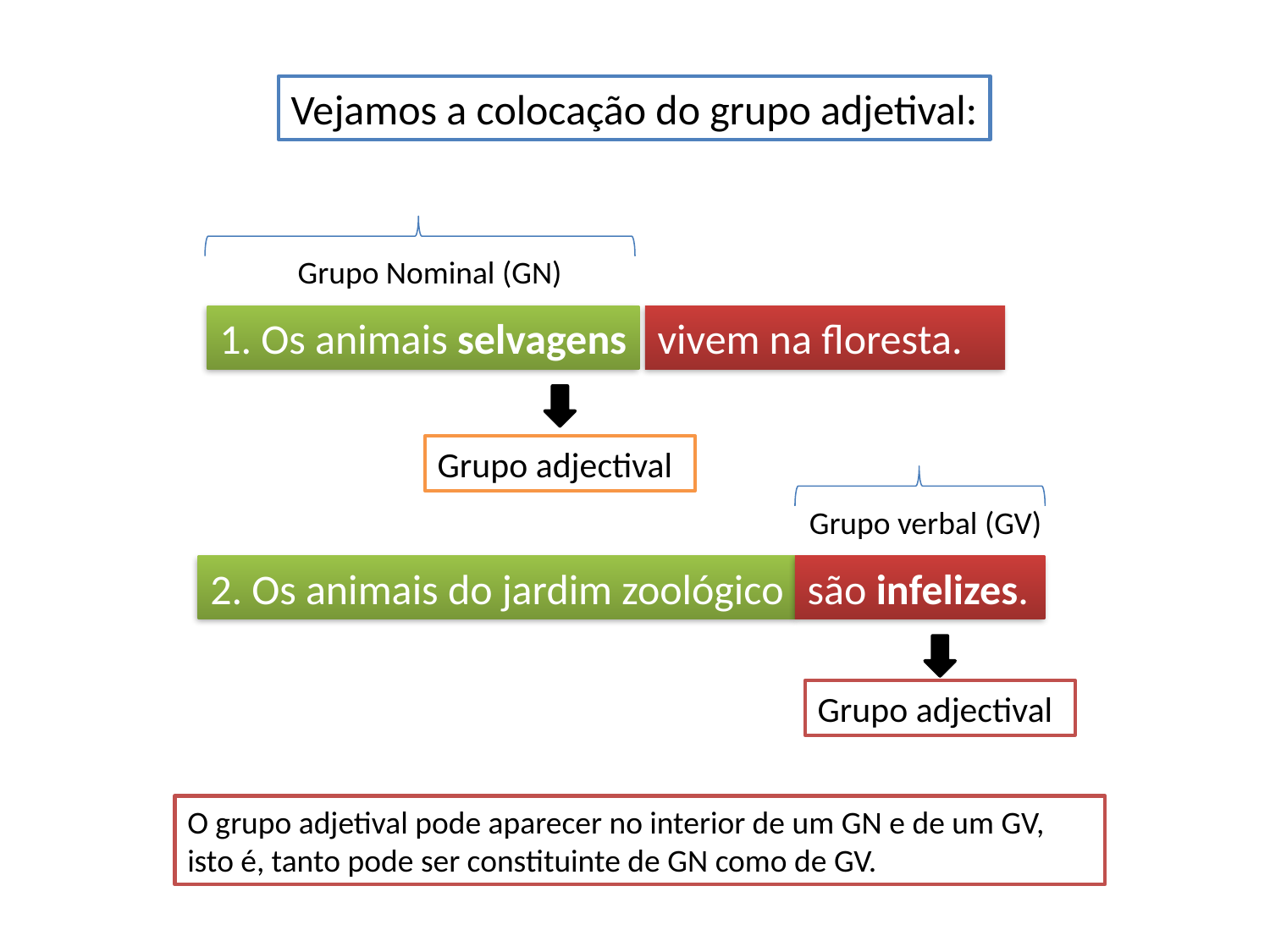

Vejamos a colocação do grupo adjetival:
Grupo Nominal (GN)
1. Os animais selvagens
vivem na floresta.

Grupo adjectival
Grupo verbal (GV)
2. Os animais do jardim zoológico
são infelizes.

Grupo adjectival
O grupo adjetival pode aparecer no interior de um GN e de um GV, isto é, tanto pode ser constituinte de GN como de GV.